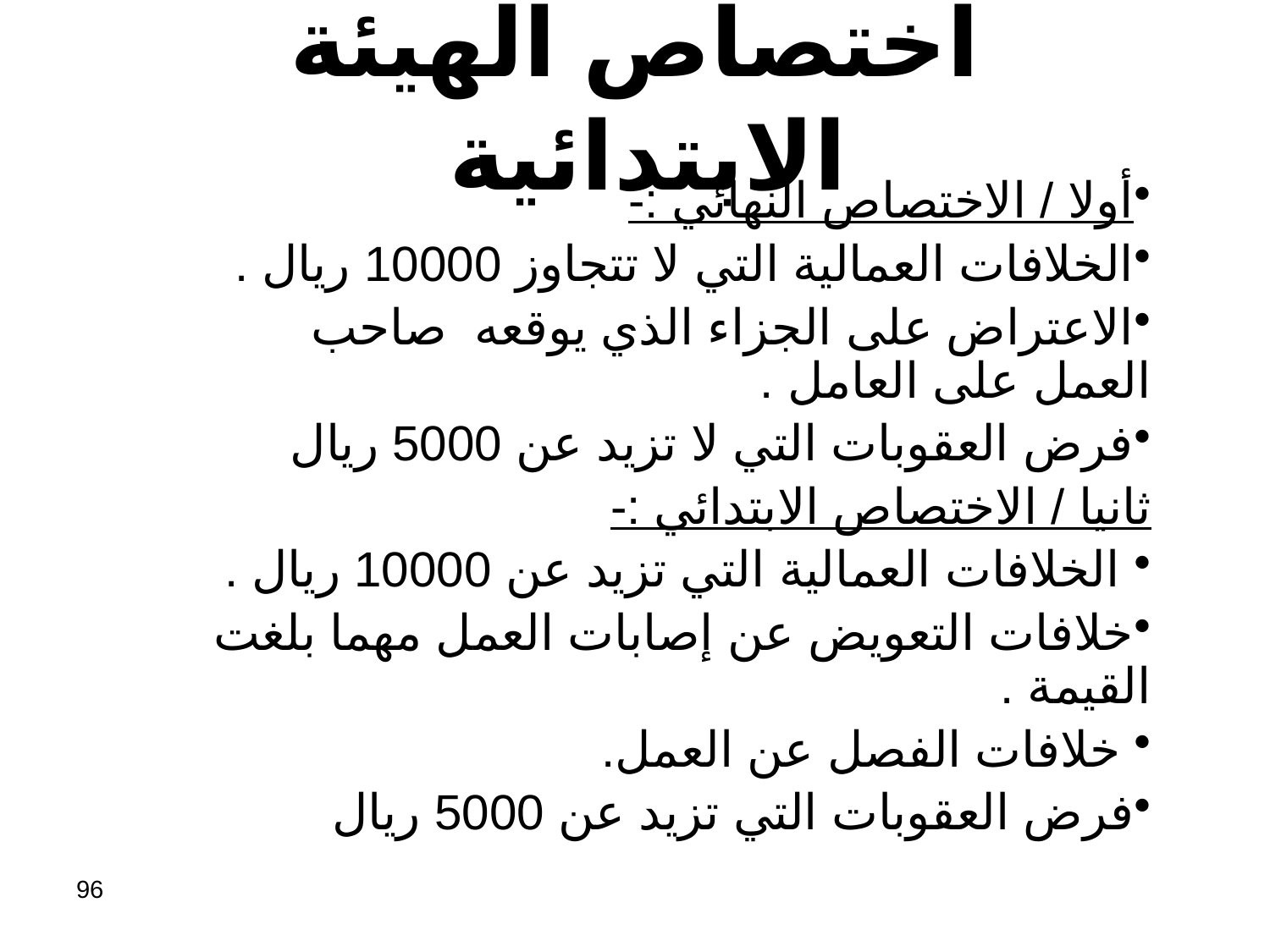

# اختصاص الهيئة الابتدائية
أولا / الاختصاص النهائي :-
الخلافات العمالية التي لا تتجاوز 10000 ريال .
الاعتراض على الجزاء الذي يوقعه  صاحب العمل على العامل .
فرض العقوبات التي لا تزيد عن 5000 ريال
ثانيا / الاختصاص الابتدائي :-
 الخلافات العمالية التي تزيد عن 10000 ريال .
خلافات التعويض عن إصابات العمل مهما بلغت القيمة .
 خلافات الفصل عن العمل.
فرض العقوبات التي تزيد عن 5000 ريال

96